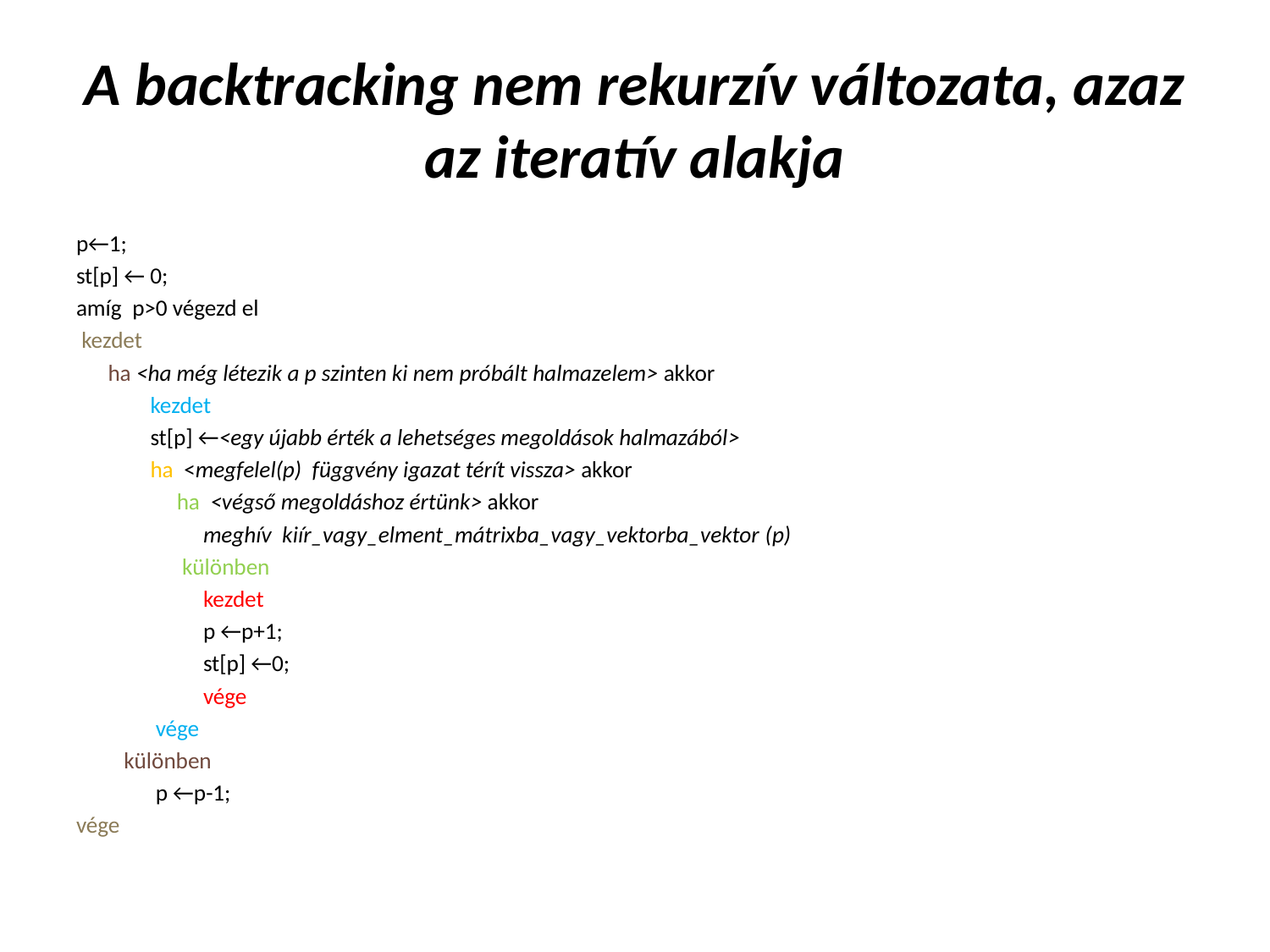

# A backtracking nem rekurzív változata, azaz az iteratív alakja
p←1;
st[p] ← 0;
amíg  p>0 végezd el
 kezdet
      ha <ha még létezik a p szinten ki nem próbált halmazelem> akkor
              kezdet
              st[p] ←<egy újabb érték a lehetséges megoldások halmazából>
              ha  <megfelel(p)  függvény igazat térít vissza> akkor
                   ha  <végső megoldáshoz értünk> akkor
                        meghív  kiír_vagy_elment_mátrixba_vagy_vektorba_vektor (p)
                    különben
                        kezdet
                        p ←p+1;
                        st[p] ←0;
                        vége
               vége
         különben
               p ←p-1;
vége